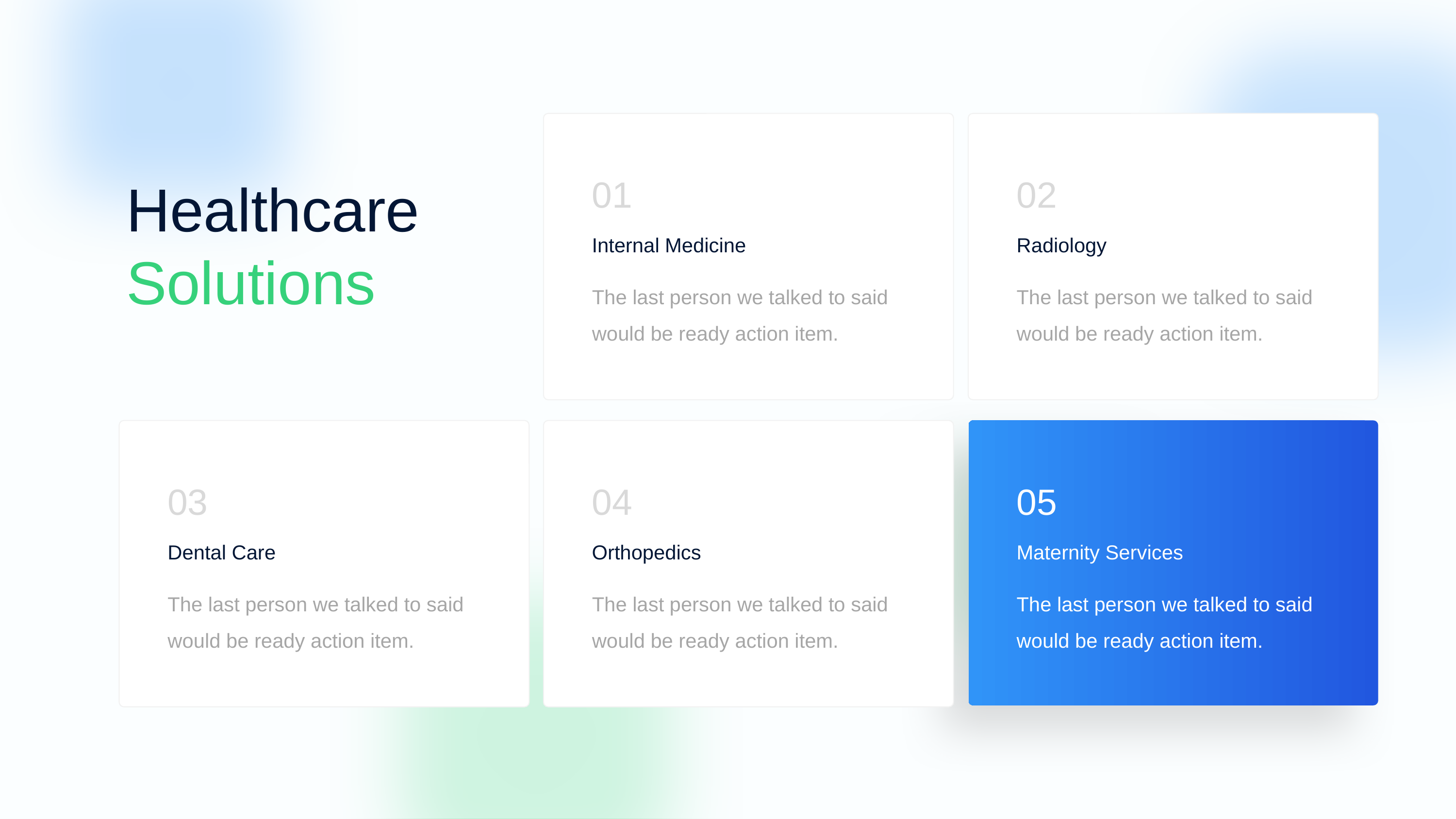

Healthcare Solutions
02
01
Radiology
Internal Medicine
The last person we talked to said would be ready action item.
The last person we talked to said would be ready action item.

03
05
04
Dental Care
Maternity Services
Orthopedics
The last person we talked to said would be ready action item.
The last person we talked to said would be ready action item.
The last person we talked to said would be ready action item.